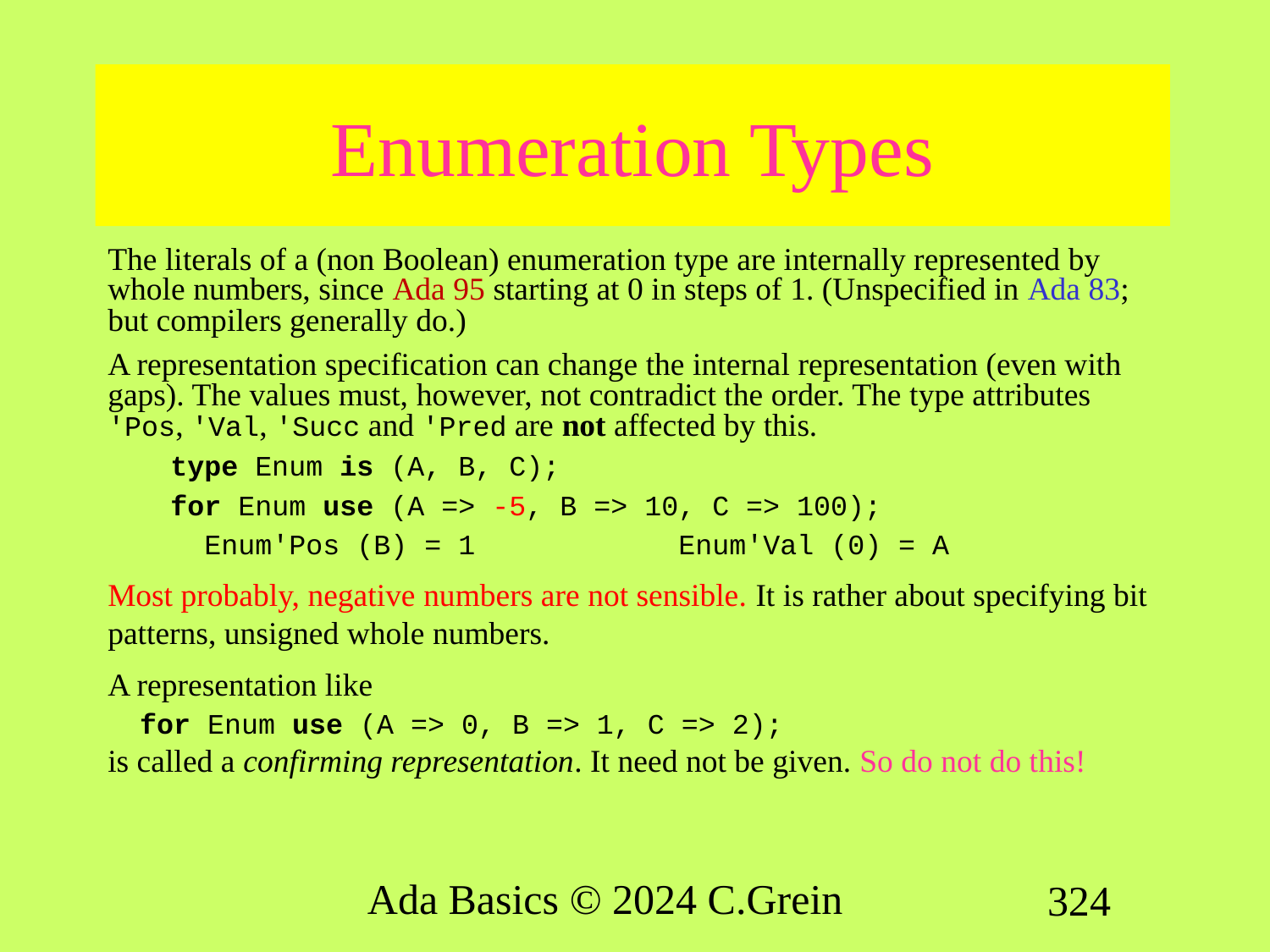

# Enumeration Types
The literals of a (non Boolean) enumeration type are internally represented by whole numbers, since Ada 95 starting at 0 in steps of 1. (Unspecified in Ada 83; but compilers generally do.)
A representation specification can change the internal representation (even with gaps). The values must, however, not contradict the order. The type attributes 'Pos, 'Val, 'Succ and 'Pred are not affected by this.
type Enum is (A, B, C);
for Enum use (A => -5, B => 10, C => 100);
  Enum'Pos (B) = 1		Enum'Val (0) = A
Most probably, negative numbers are not sensible. It is rather about specifying bit patterns, unsigned whole numbers.
A representation like
    for Enum use (A => 0, B => 1, C => 2);
is called a confirming representation. It need not be given. So do not do this!
Ada Basics © 2024 C.Grein
324